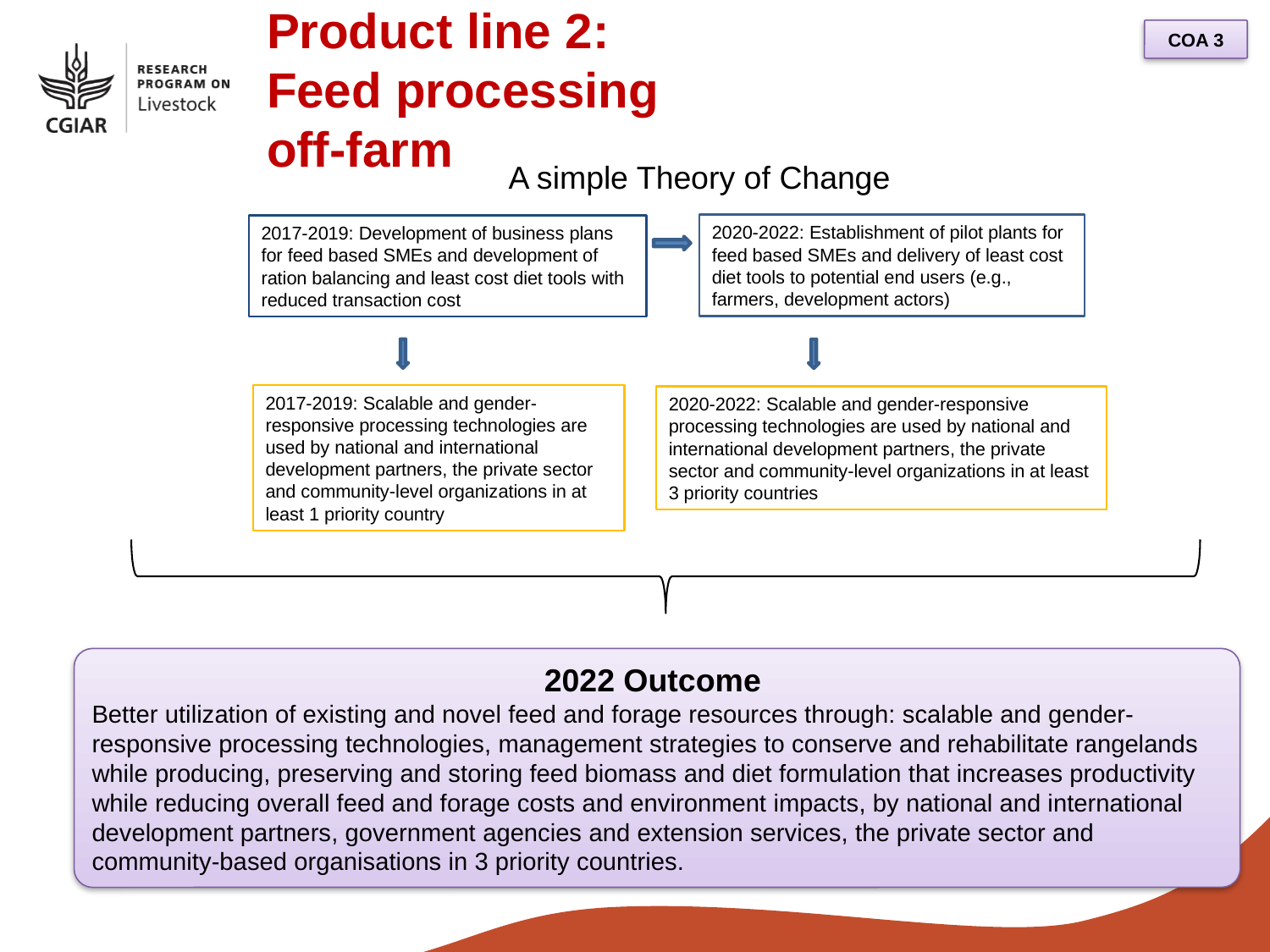

COA 3
Product line 2: Feed processing off-farm

A simple Theory of Change
2020-2022: Establishment of pilot plants for feed based SMEs and delivery of least cost diet tools to potential end users (e.g., farmers, development actors)
2017-2019: Development of business plans for feed based SMEs and development of ration balancing and least cost diet tools with reduced transaction cost

2017-2019: Scalable and gender-responsive processing technologies are used by national and international development partners, the private sector and community-level organizations in at least 1 priority country
2020-2022: Scalable and gender-responsive processing technologies are used by national and international development partners, the private sector and community-level organizations in at least 3 priority countries
2022 Outcome
Better utilization of existing and novel feed and forage resources through: scalable and gender-responsive processing technologies, management strategies to conserve and rehabilitate rangelands while producing, preserving and storing feed biomass and diet formulation that increases productivity while reducing overall feed and forage costs and environment impacts, by national and international development partners, government agencies and extension services, the private sector and community-based organisations in 3 priority countries.